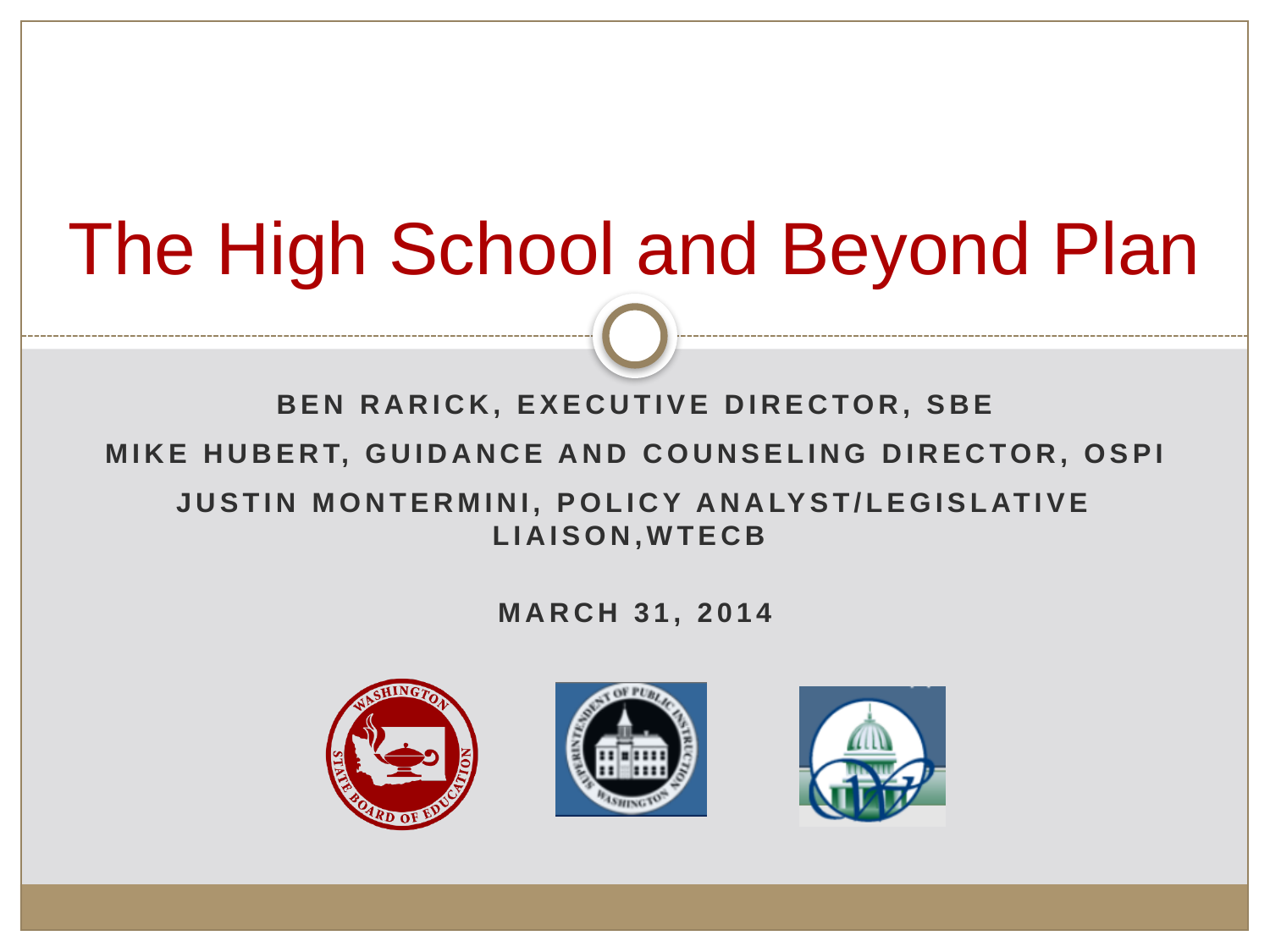

# The High School and Beyond Plan
Ben Rarick, Executive Director, SBE
Mike Hubert, Guidance and Counseling Director, OSPI
Justin Montermini, Policy Analyst/Legislative Liaison,WTECB

March 31, 2014